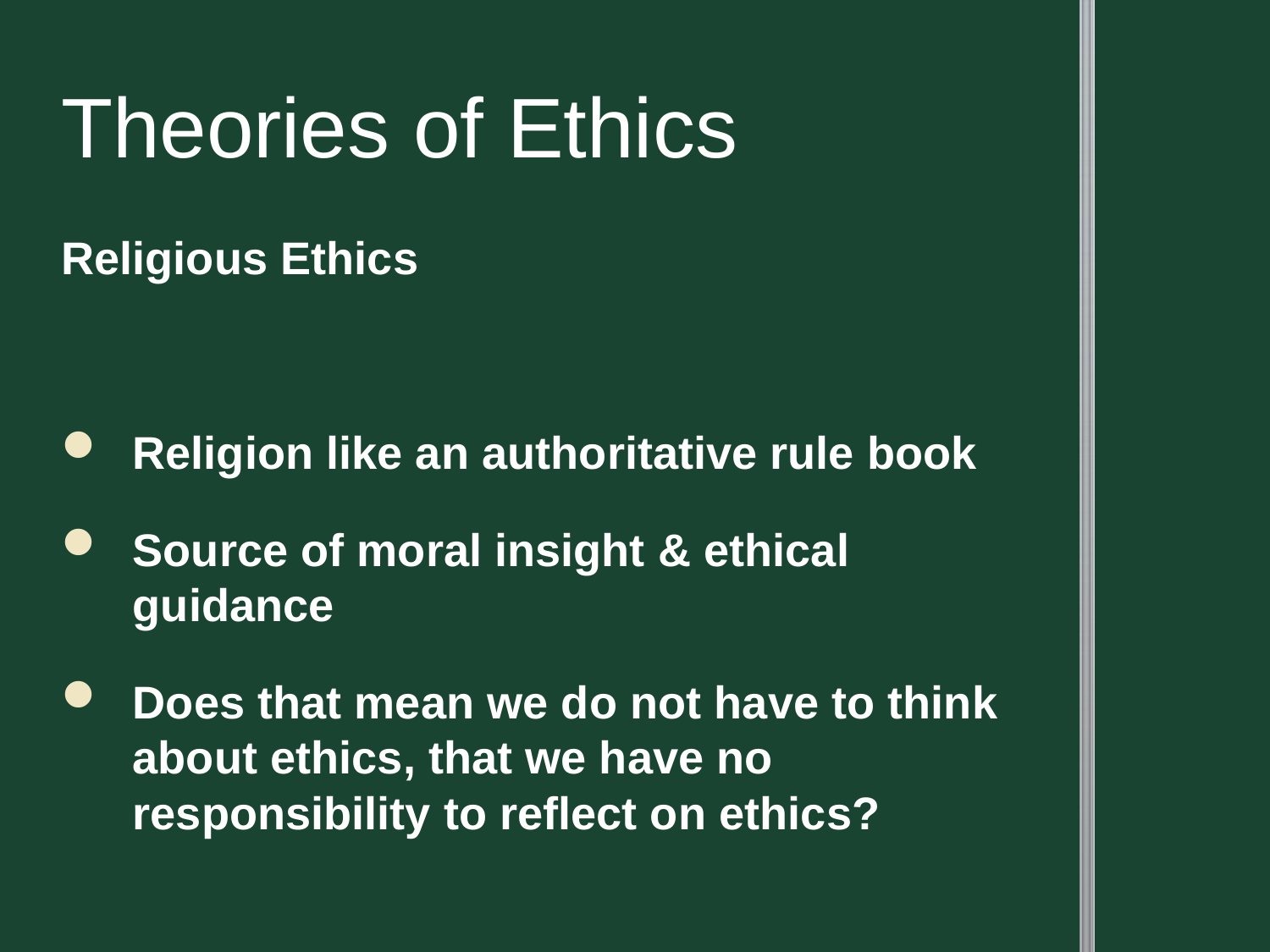

# Theories of Ethics
Religious Ethics

Religion like an authoritative rule book
Source of moral insight & ethical guidance
Does that mean we do not have to think about ethics, that we have no responsibility to reflect on ethics?